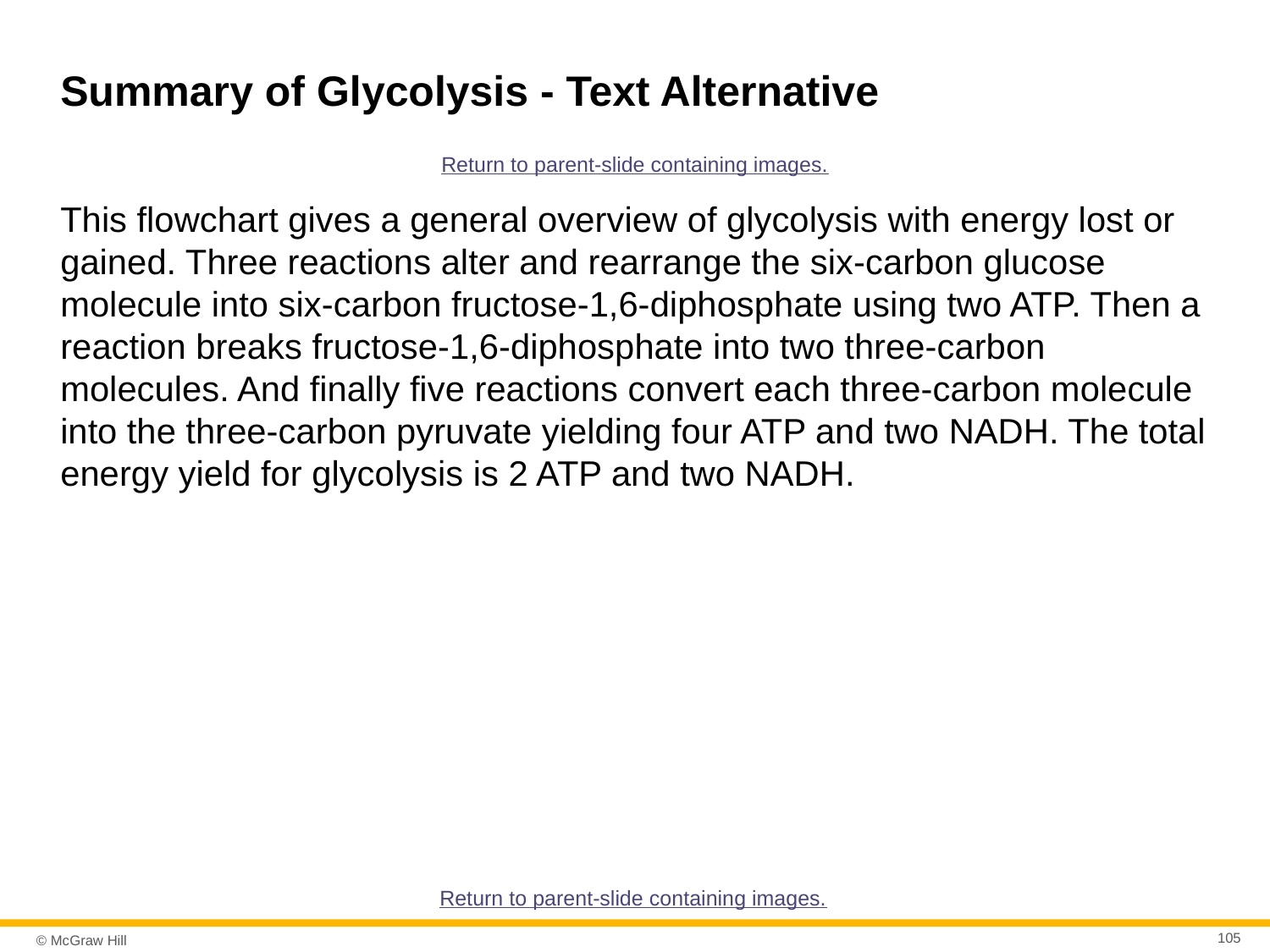

# Summary of Glycolysis - Text Alternative
Return to parent-slide containing images.
This flowchart gives a general overview of glycolysis with energy lost or gained. Three reactions alter and rearrange the six-carbon glucose molecule into six-carbon fructose-1,6-diphosphate using two ATP. Then a reaction breaks fructose-1,6-diphosphate into two three-carbon molecules. And finally five reactions convert each three-carbon molecule into the three-carbon pyruvate yielding four ATP and two NADH. The total energy yield for glycolysis is 2 ATP and two NADH.
Return to parent-slide containing images.